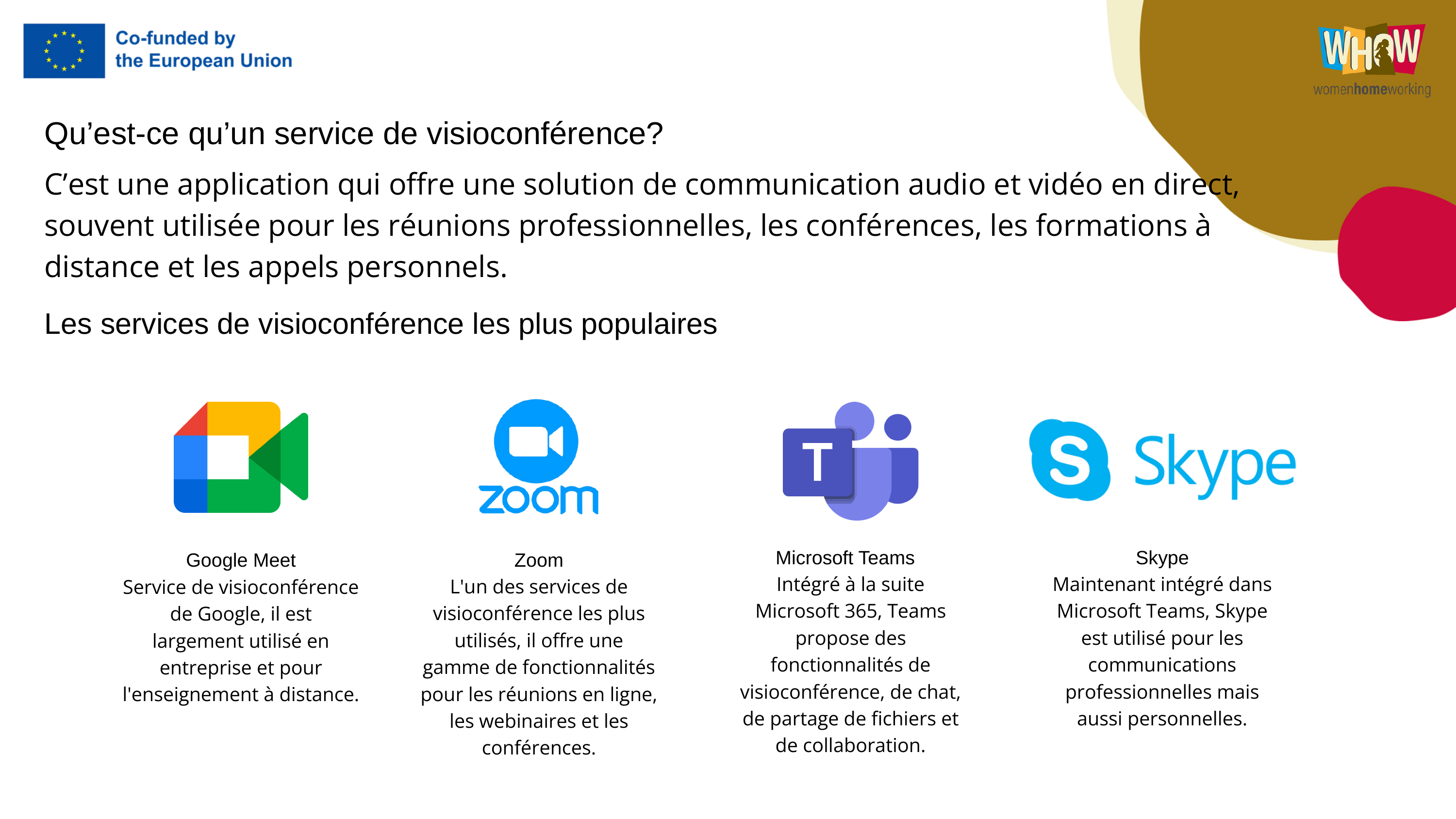

Qu’est-ce qu’un service de visioconférence?
C’est une application qui offre une solution de communication audio et vidéo en direct, souvent utilisée pour les réunions professionnelles, les conférences, les formations à distance et les appels personnels.

Les services de visioconférence les plus populaires

Google Meet
Service de visioconférence de Google, il est largement utilisé en entreprise et pour l'enseignement à distance.
Microsoft Teams
Intégré à la suite Microsoft 365, Teams propose des fonctionnalités de visioconférence, de chat, de partage de fichiers et de collaboration.

Skype
Maintenant intégré dans Microsoft Teams, Skype est utilisé pour les communications professionnelles mais aussi personnelles.
Zoom
L'un des services de visioconférence les plus utilisés, il offre une gamme de fonctionnalités pour les réunions en ligne, les webinaires et les conférences.